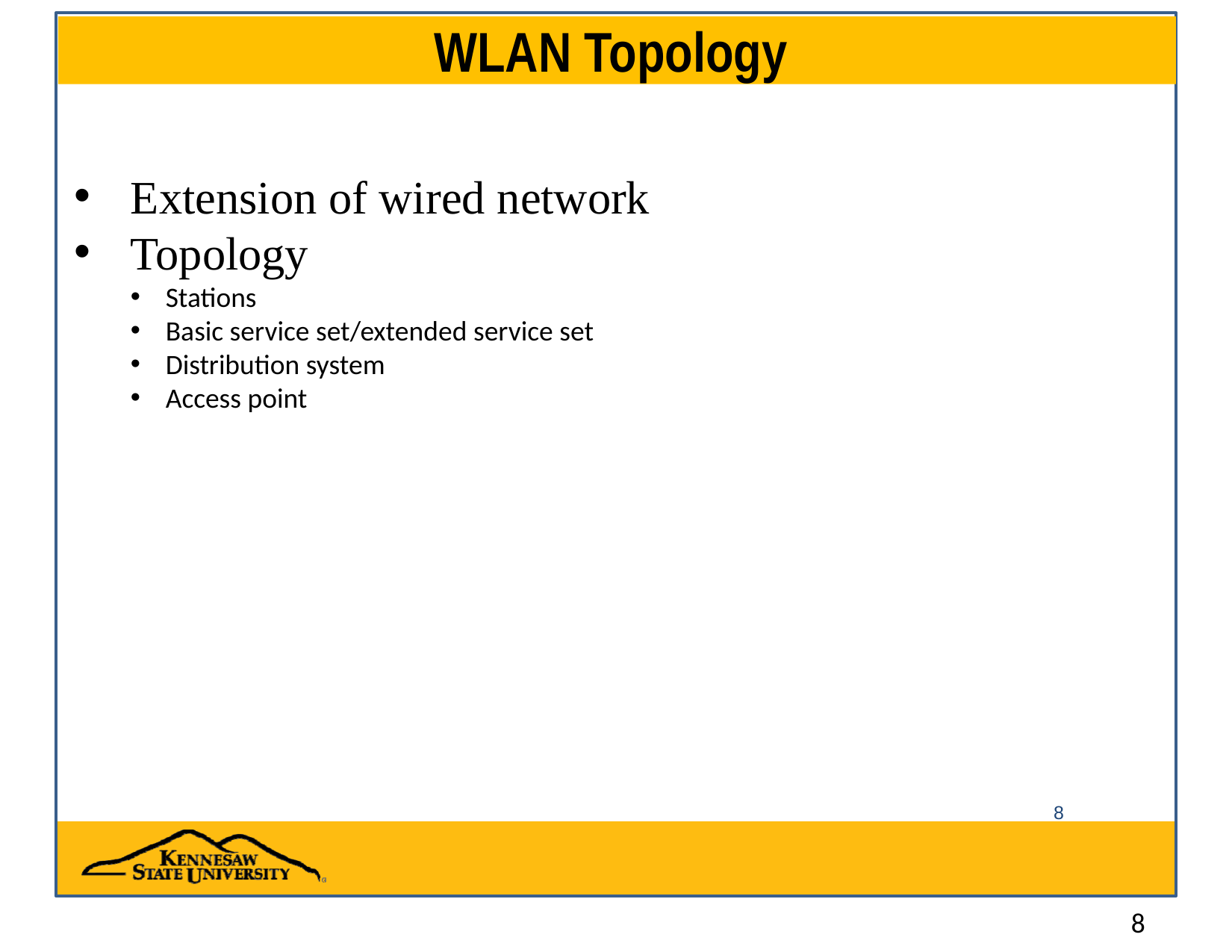

# WLAN Topology
Extension of wired network
Topology
Stations
Basic service set/extended service set
Distribution system
Access point
8